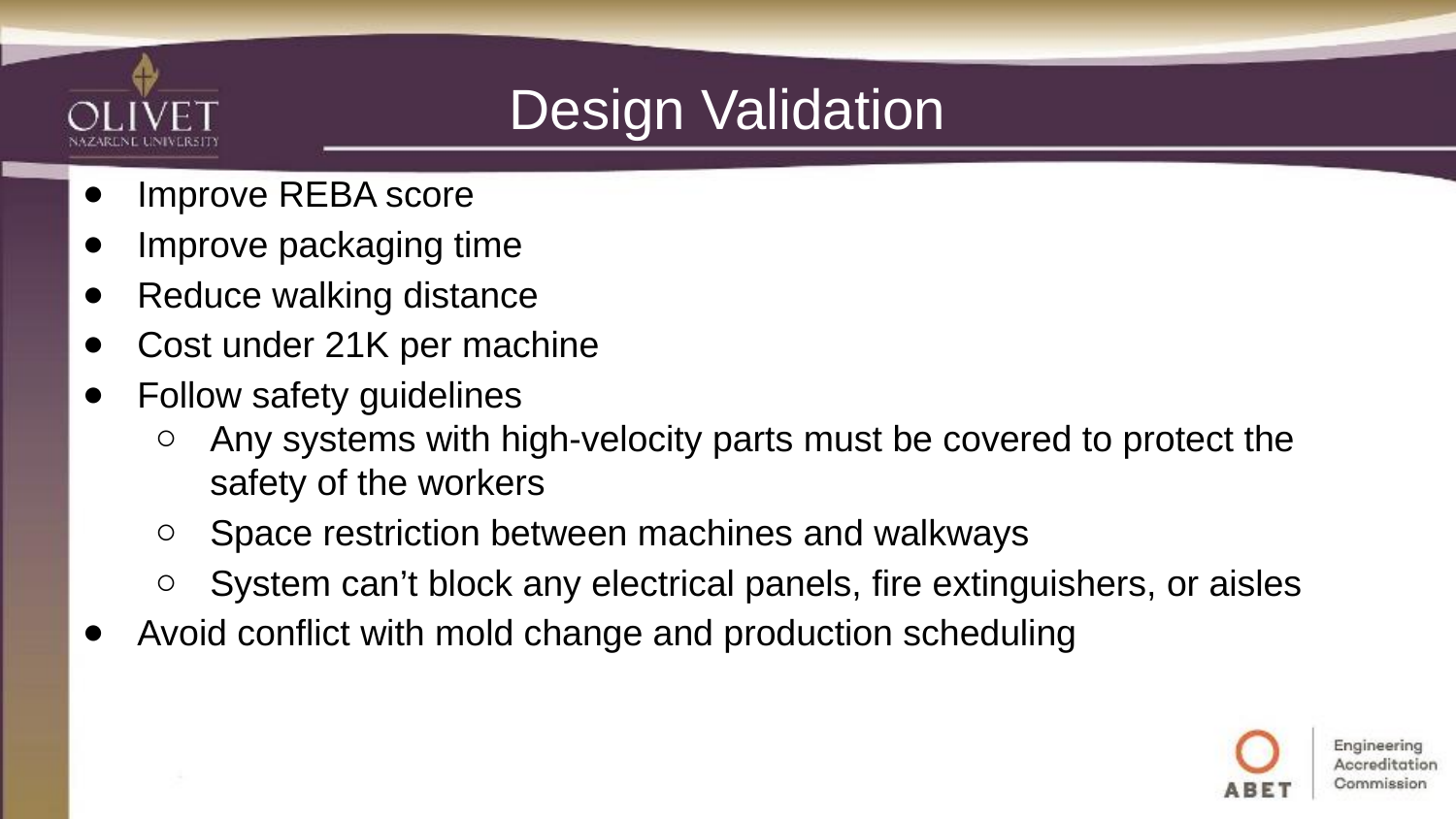

# Design Validation
Improve REBA score
Improve packaging time
Reduce walking distance
Cost under 21K per machine
Follow safety guidelines
Any systems with high-velocity parts must be covered to protect the safety of the workers
Space restriction between machines and walkways
System can’t block any electrical panels, fire extinguishers, or aisles
Avoid conflict with mold change and production scheduling